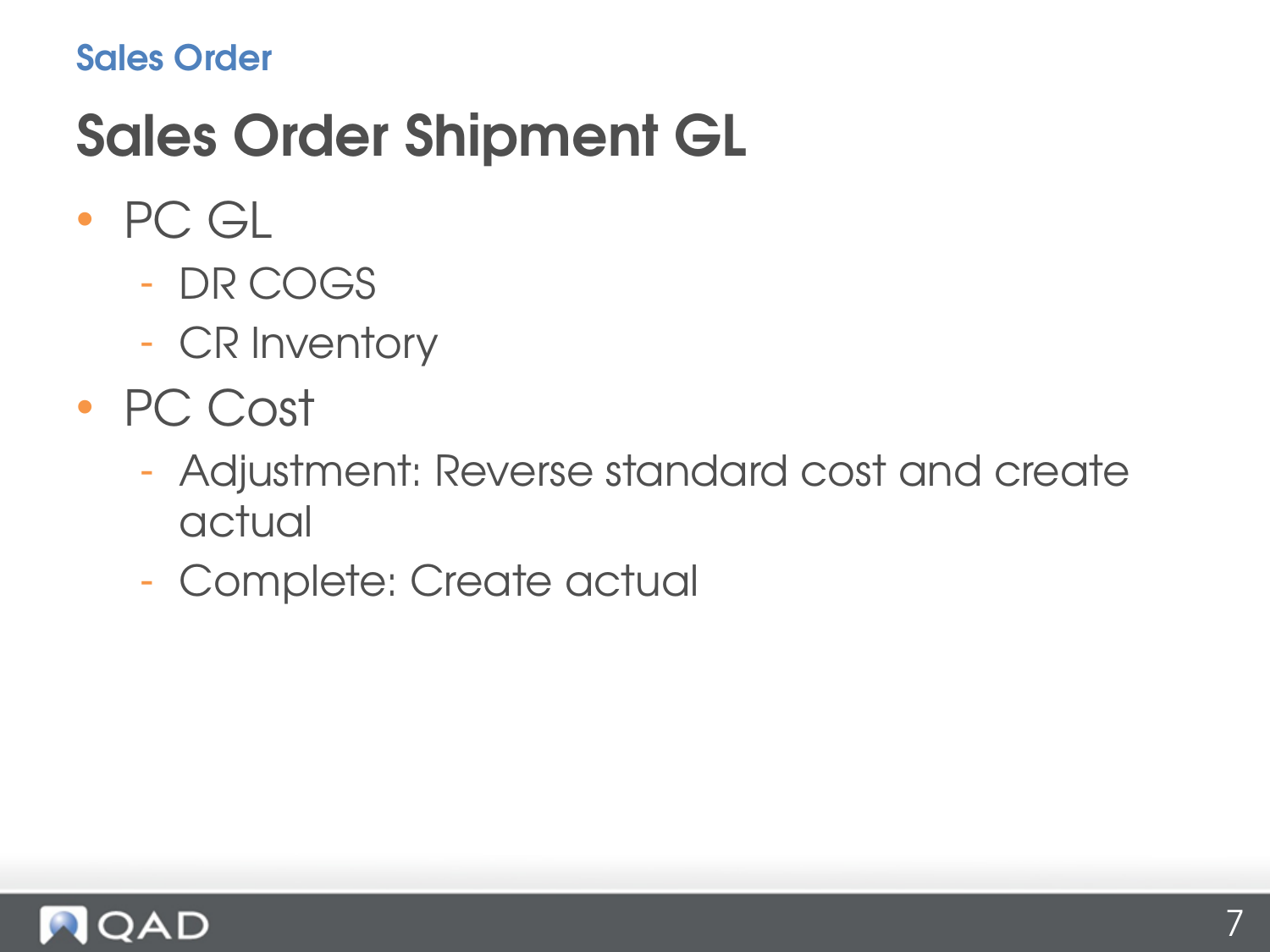

Sales Order
# Sales Order Shipment GL
PC GL
DR COGS
CR Inventory
PC Cost
Adjustment: Reverse standard cost and create actual
Complete: Create actual
7